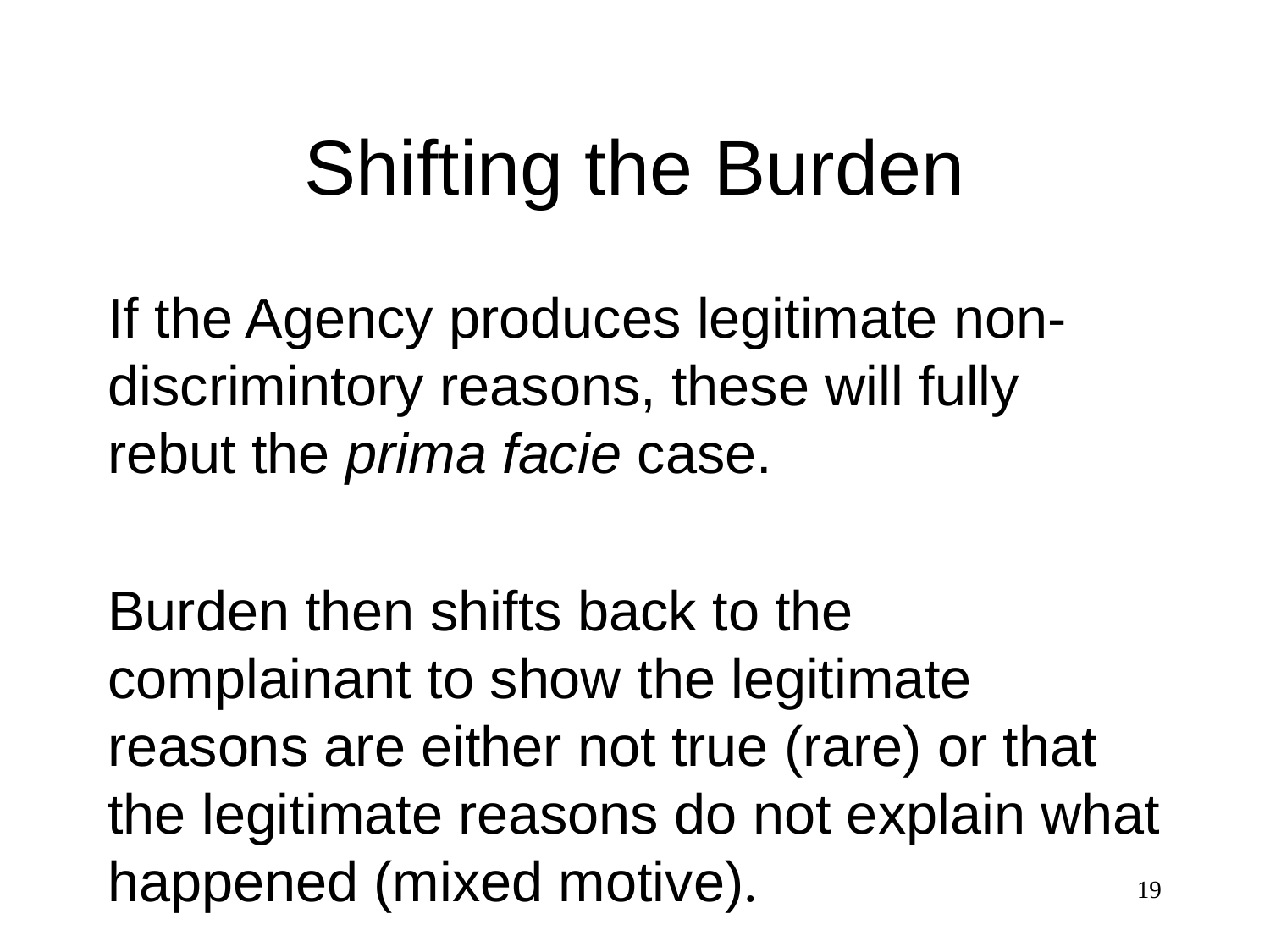

# Shifting the Burden
If the Agency produces legitimate non-discrimintory reasons, these will fully rebut the prima facie case.

Burden then shifts back to the complainant to show the legitimate reasons are either not true (rare) or that the legitimate reasons do not explain what happened (mixed motive).

19